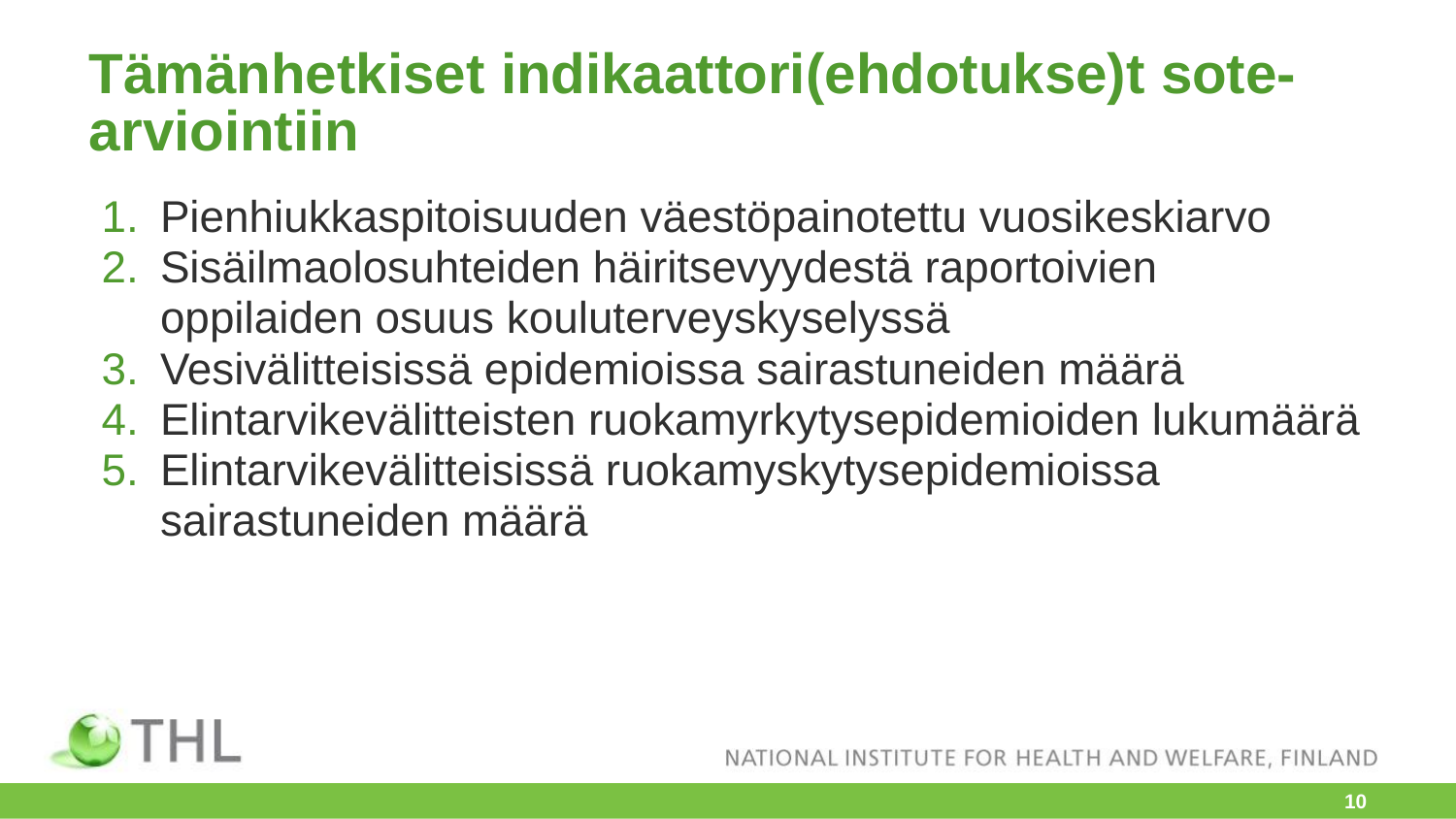

# Tämänhetkiset indikaattori(ehdotukse)t sote-arviointiin
Pienhiukkaspitoisuuden väestöpainotettu vuosikeskiarvo
Sisäilmaolosuhteiden häiritsevyydestä raportoivien oppilaiden osuus kouluterveyskyselyssä
Vesivälitteisissä epidemioissa sairastuneiden määrä
Elintarvikevälitteisten ruokamyrkytysepidemioiden lukumäärä
Elintarvikevälitteisissä ruokamyskytysepidemioissa sairastuneiden määrä
10